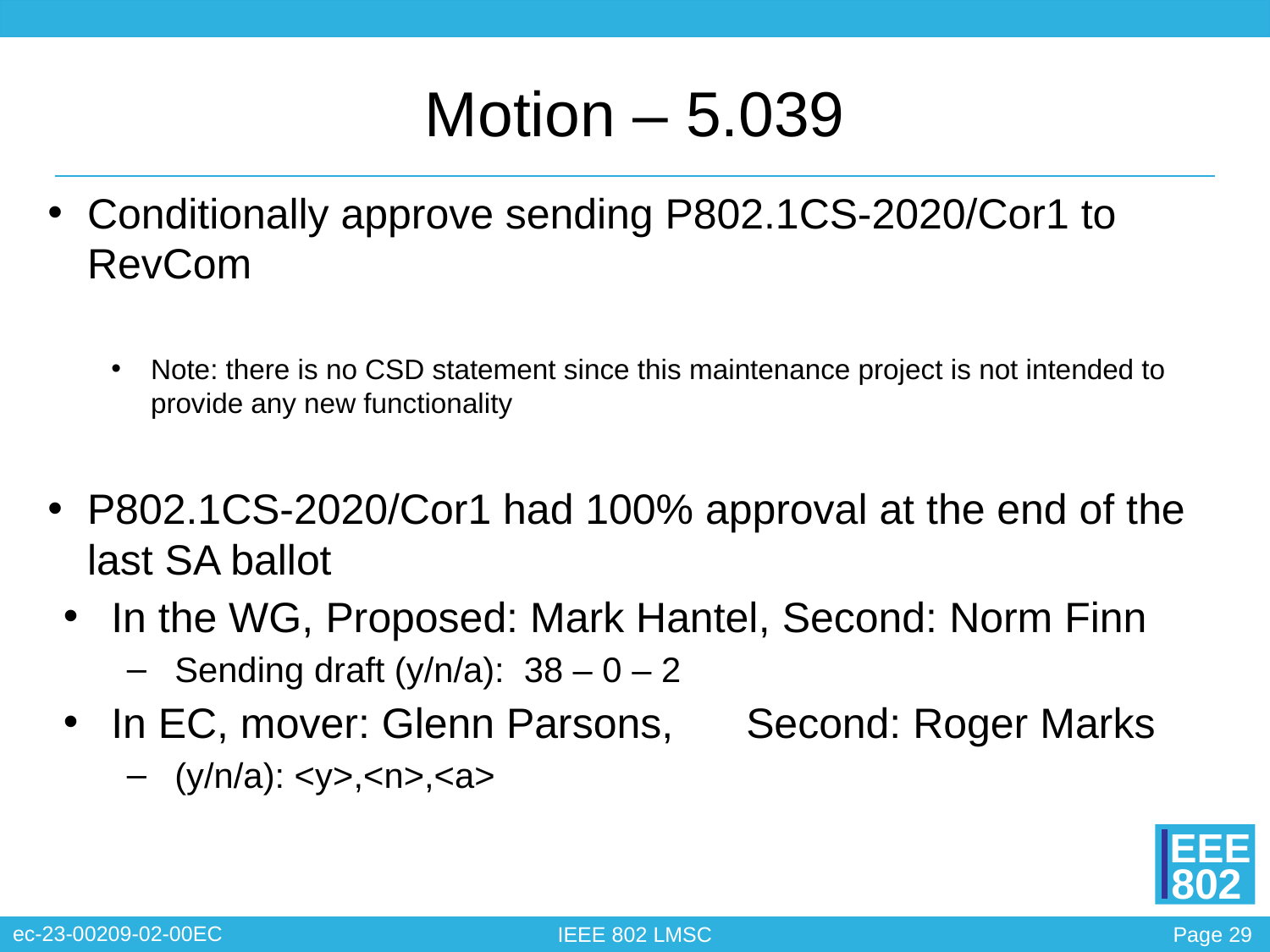

# Motion – 5.039
Conditionally approve sending P802.1CS-2020/Cor1 to RevCom

Note: there is no CSD statement since this maintenance project is not intended to provide any new functionality

P802.1CS-2020/Cor1 had 100% approval at the end of the last SA ballot
In the WG, Proposed: Mark Hantel, Second: Norm Finn
Sending draft (y/n/a):  38 – 0 – 2
In EC, mover: Glenn Parsons, 	Second: Roger Marks
(y/n/a): <y>,<n>,<a>